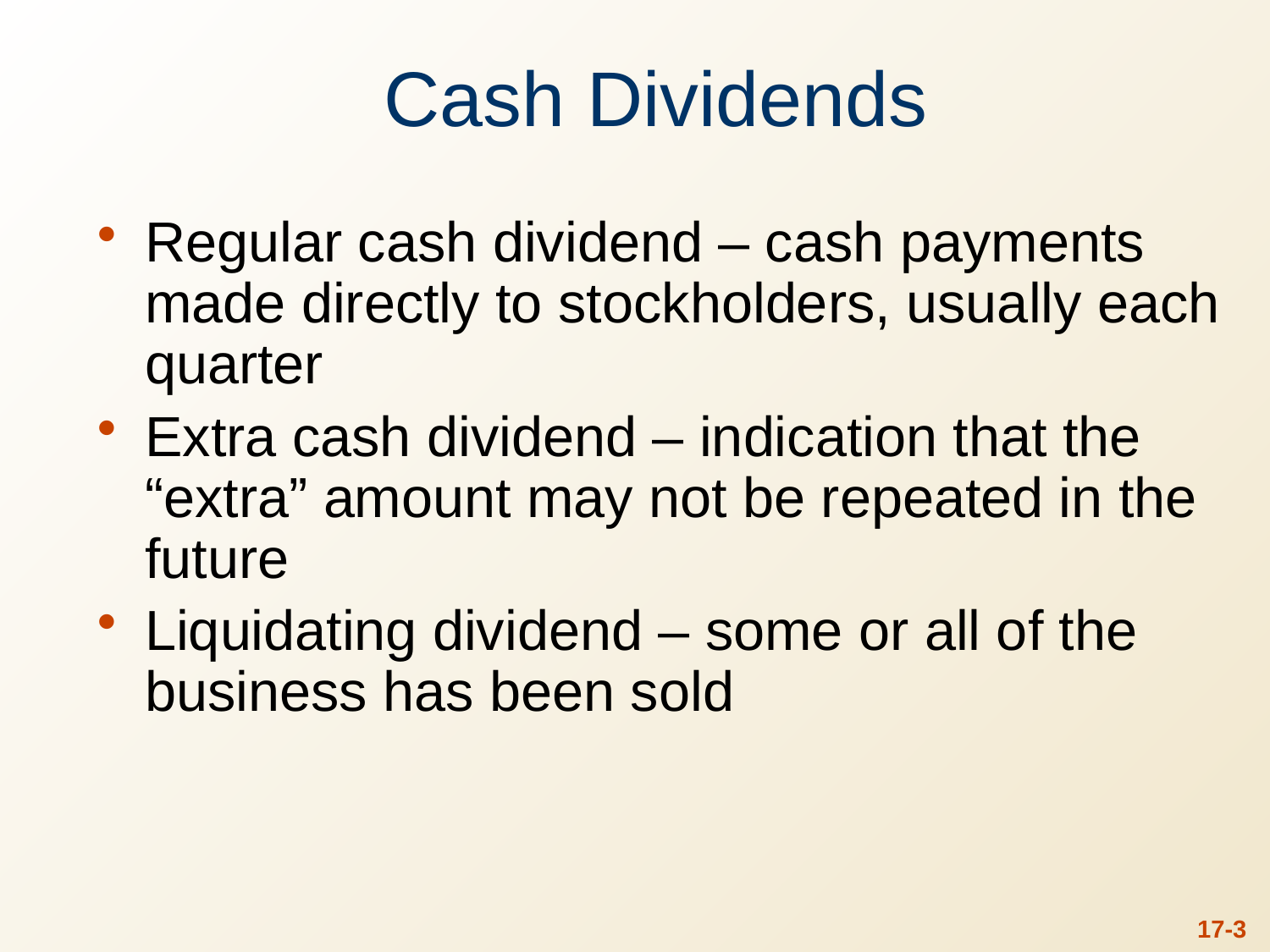

# Cash Dividends
Regular cash dividend – cash payments made directly to stockholders, usually each quarter
Extra cash dividend – indication that the “extra” amount may not be repeated in the future
Liquidating dividend – some or all of the business has been sold
17-3